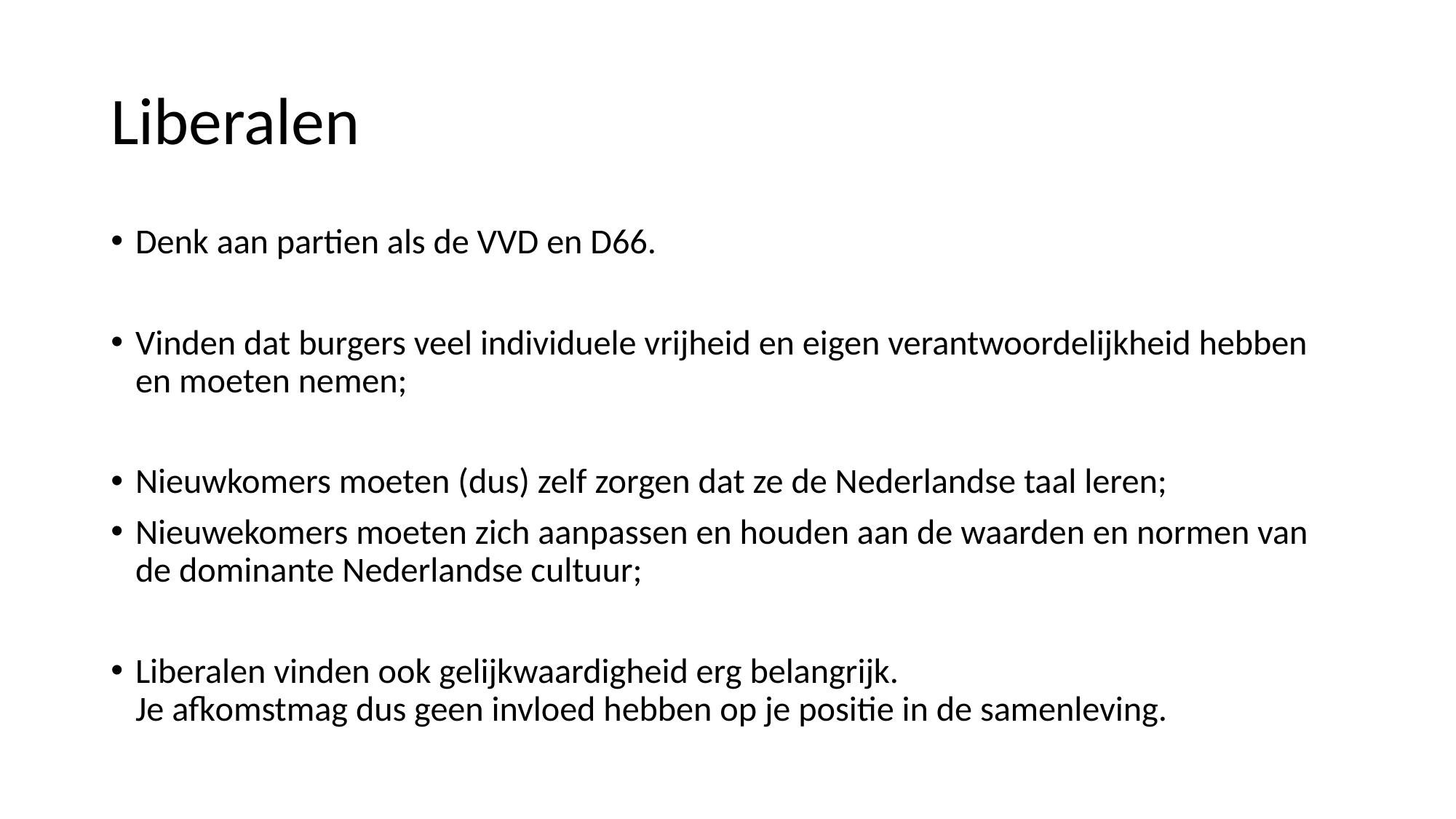

# Liberalen
Denk aan partien als de VVD en D66.

Vinden dat burgers veel individuele vrijheid en eigen verantwoordelijkheid hebben en moeten nemen;

Nieuwkomers moeten (dus) zelf zorgen dat ze de Nederlandse taal leren;
Nieuwekomers moeten zich aanpassen en houden aan de waarden en normen van de dominante Nederlandse cultuur;

Liberalen vinden ook gelijkwaardigheid erg belangrijk.
Je afkomstmag dus geen invloed hebben op je positie in de samenleving.